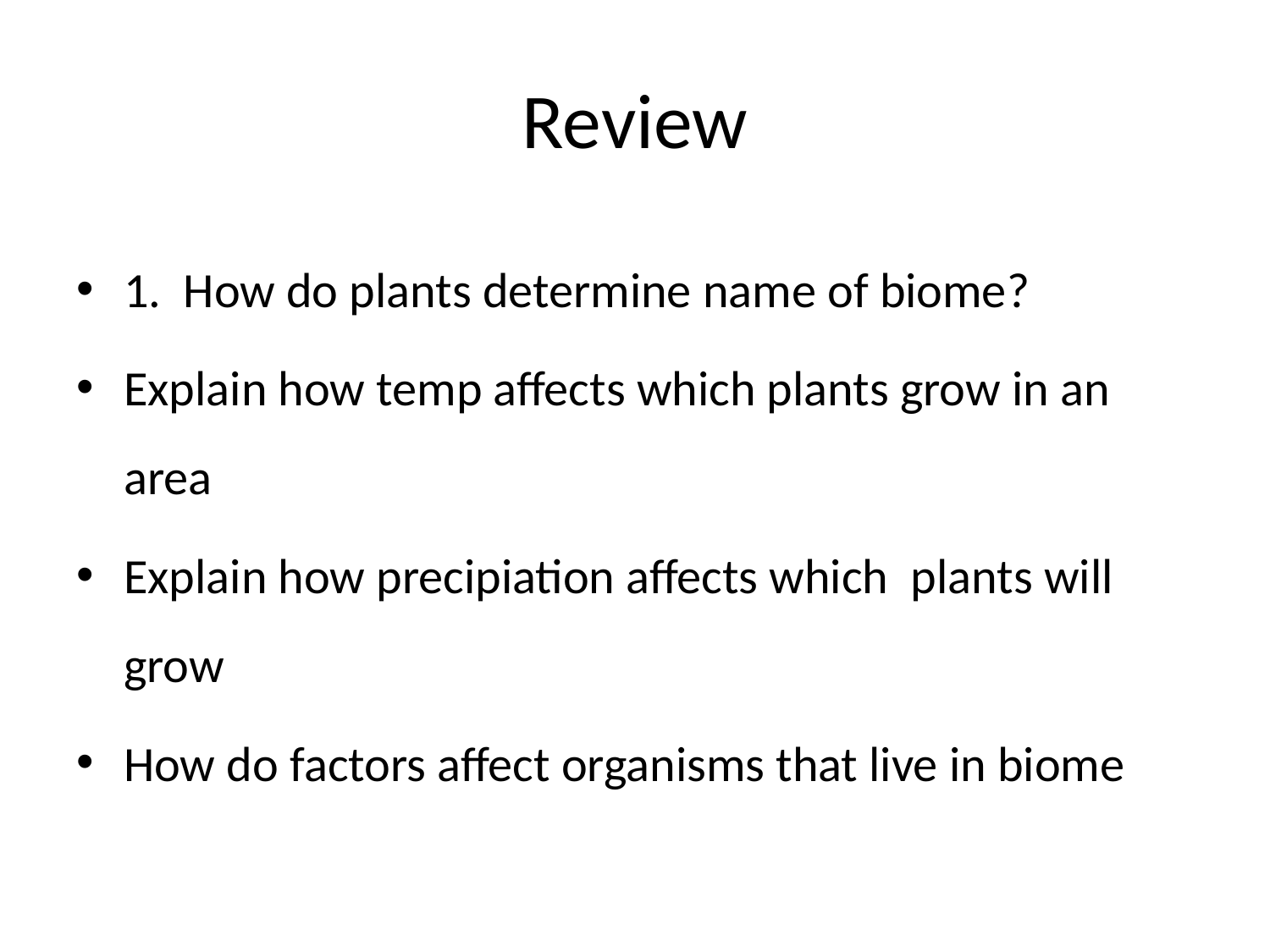

# Review
1.  How do plants determine name of biome?
Explain how temp affects which plants grow in an area
Explain how precipiation affects which  plants will grow
How do factors affect organisms that live in biome